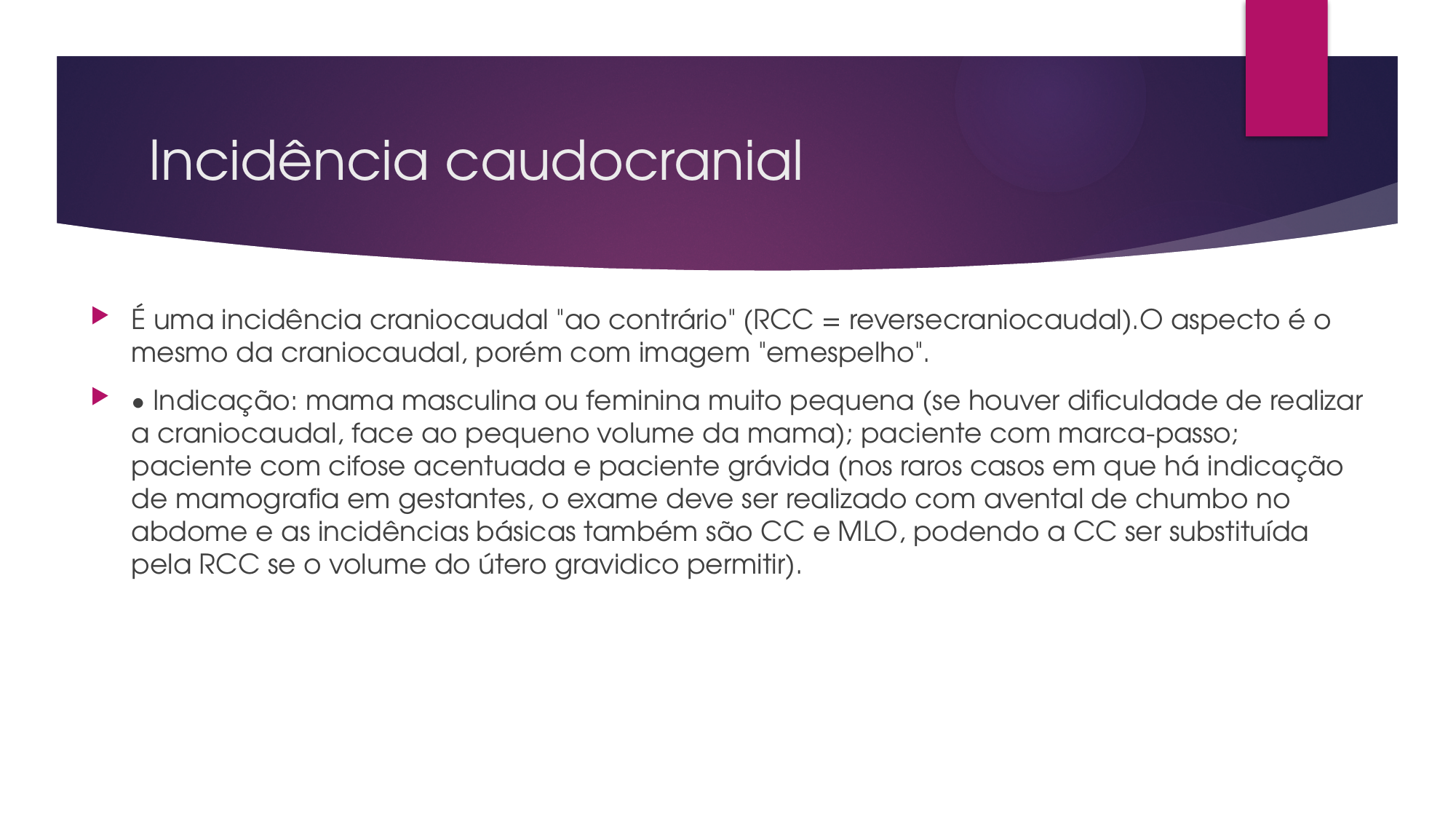

# Incidência caudocranial
É uma incidência craniocaudal "ao contrário" (RCC = reversecraniocaudal).O aspecto é o mesmo da craniocaudal, porém com imagem "emespelho".
• Indicação: mama masculina ou feminina muito pequena (se houver dificuldade de realizar a craniocaudal, face ao pequeno volume da mama); paciente com marca-passo; paciente com cifose acentuada e paciente grávida (nos raros casos em que há indicação de mamografia em gestantes, o exame deve ser realizado com avental de chumbo no abdome e as incidências básicas também são CC e MLO, podendo a CC ser substituída pela RCC se o volume do útero gravidico permitir).